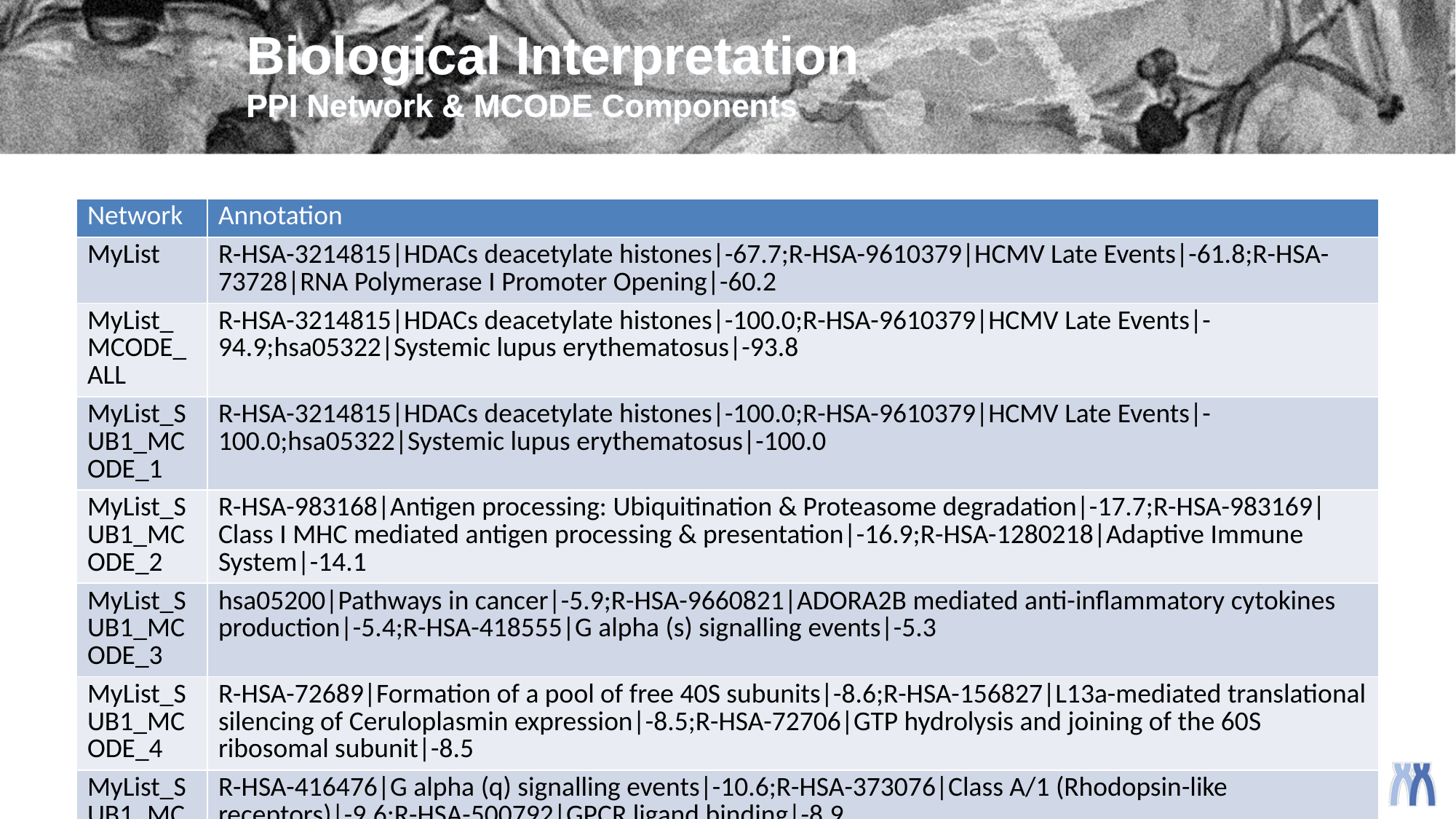

# Biological Interpretation PPI Network & MCODE Components
| Network | Annotation |
| --- | --- |
| MyList | R-HSA-3214815|HDACs deacetylate histones|-67.7;R-HSA-9610379|HCMV Late Events|-61.8;R-HSA-73728|RNA Polymerase I Promoter Opening|-60.2 |
| MyList\_MCODE\_ALL | R-HSA-3214815|HDACs deacetylate histones|-100.0;R-HSA-9610379|HCMV Late Events|-94.9;hsa05322|Systemic lupus erythematosus|-93.8 |
| MyList\_SUB1\_MCODE\_1 | R-HSA-3214815|HDACs deacetylate histones|-100.0;R-HSA-9610379|HCMV Late Events|-100.0;hsa05322|Systemic lupus erythematosus|-100.0 |
| MyList\_SUB1\_MCODE\_2 | R-HSA-983168|Antigen processing: Ubiquitination & Proteasome degradation|-17.7;R-HSA-983169|Class I MHC mediated antigen processing & presentation|-16.9;R-HSA-1280218|Adaptive Immune System|-14.1 |
| MyList\_SUB1\_MCODE\_3 | hsa05200|Pathways in cancer|-5.9;R-HSA-9660821|ADORA2B mediated anti-inflammatory cytokines production|-5.4;R-HSA-418555|G alpha (s) signalling events|-5.3 |
| MyList\_SUB1\_MCODE\_4 | R-HSA-72689|Formation of a pool of free 40S subunits|-8.6;R-HSA-156827|L13a-mediated translational silencing of Ceruloplasmin expression|-8.5;R-HSA-72706|GTP hydrolysis and joining of the 60S ribosomal subunit|-8.5 |
| MyList\_SUB1\_MCODE\_5 | R-HSA-416476|G alpha (q) signalling events|-10.6;R-HSA-373076|Class A/1 (Rhodopsin-like receptors)|-9.6;R-HSA-500792|GPCR ligand binding|-8.9 |
| MyList\_SUB1\_MCODE\_7 | R-HSA-198725|Nuclear Events (kinase and transcription factor activation)|-8.0;ko04657|IL-17 signaling pathway|-7.5;hsa04657|IL-17 signaling pathway|-7.4 |
| MyList\_SUB1\_MCODE\_8 | GO:0000165|MAPK cascade|-4.7 |